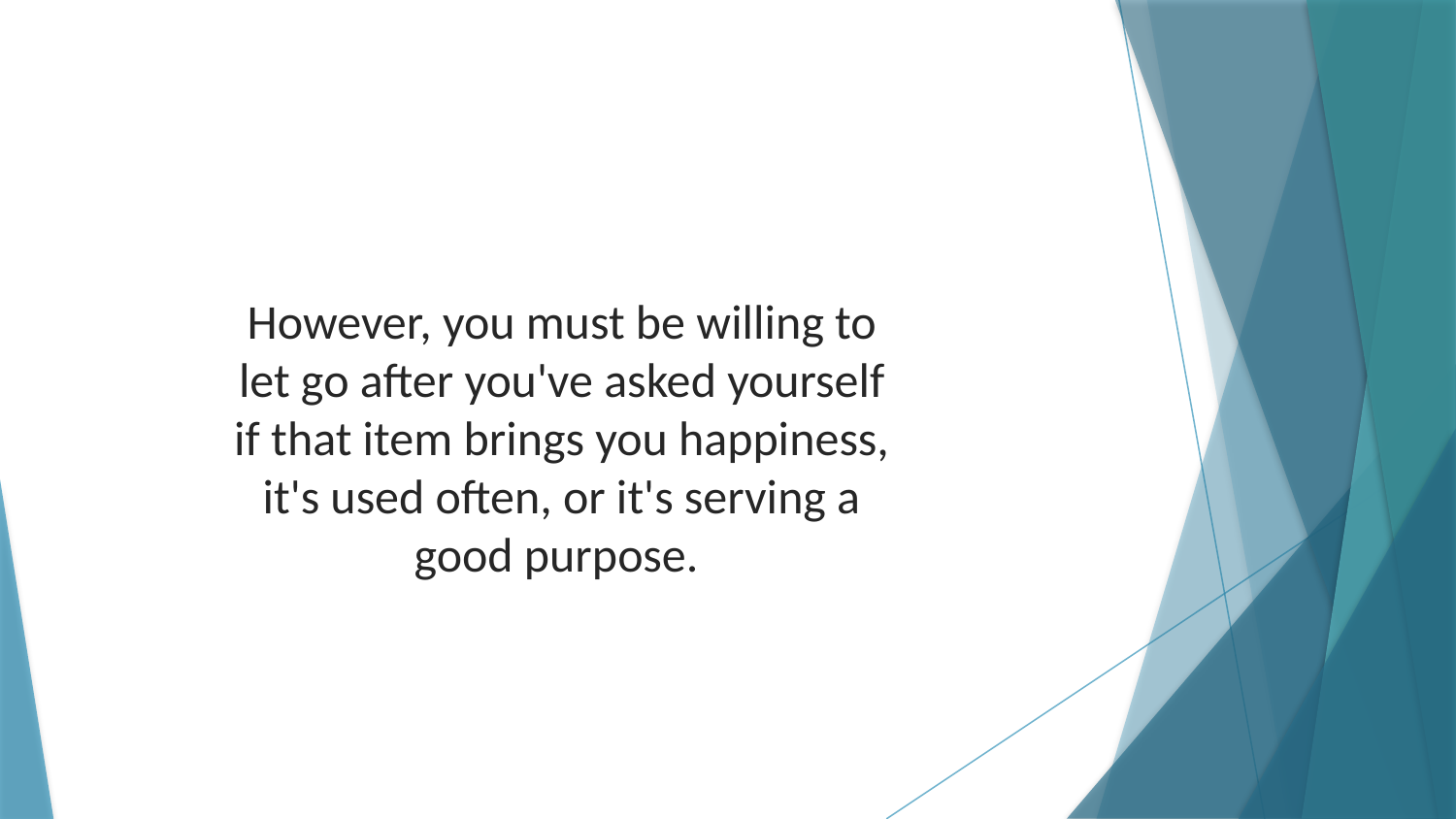

However, you must be willing to let go after you've asked yourself if that item brings you happiness, it's used often, or it's serving a good purpose.